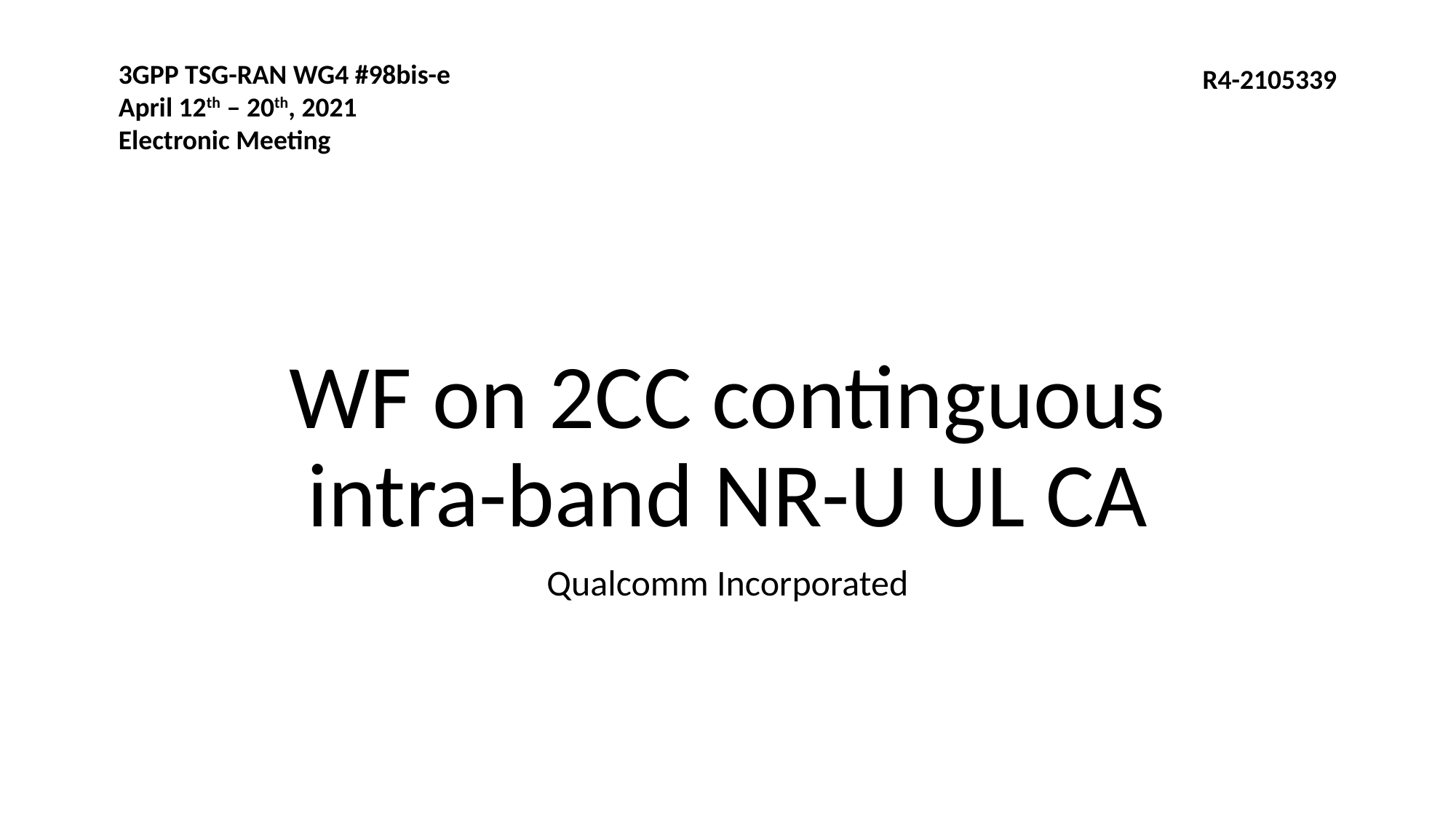

3GPP TSG-RAN WG4 #98bis-e
April 12th ‒ 20th, 2021
Electronic Meeting
R4-2105339
# WF on 2CC continguous intra-band NR-U UL CA
Qualcomm Incorporated